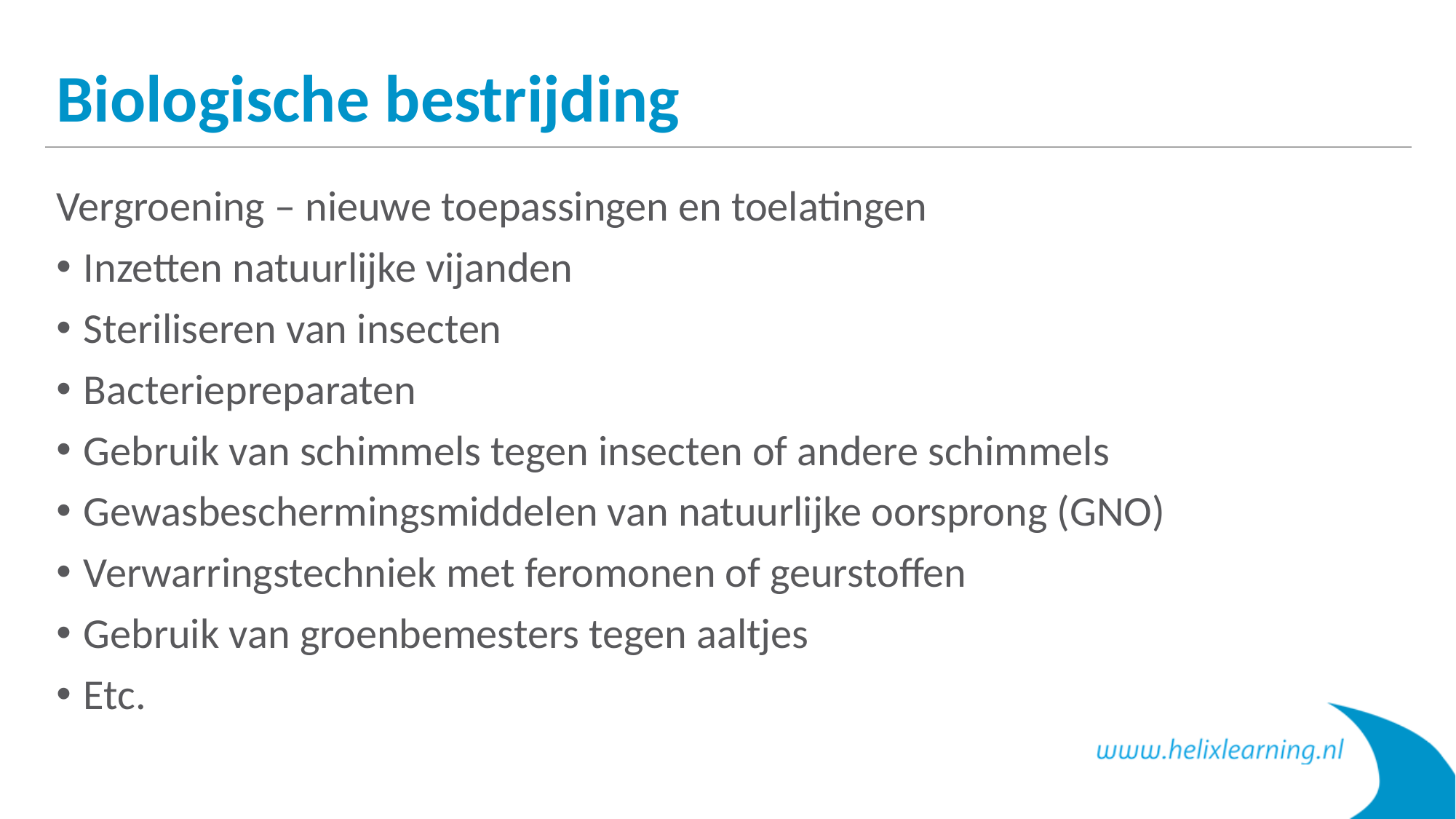

# Biologische bestrijding
Vergroening – nieuwe toepassingen en toelatingen
Inzetten natuurlijke vijanden
Steriliseren van insecten
Bacteriepreparaten
Gebruik van schimmels tegen insecten of andere schimmels
Gewasbeschermingsmiddelen van natuurlijke oorsprong (GNO)
Verwarringstechniek met feromonen of geurstoffen
Gebruik van groenbemesters tegen aaltjes
Etc.